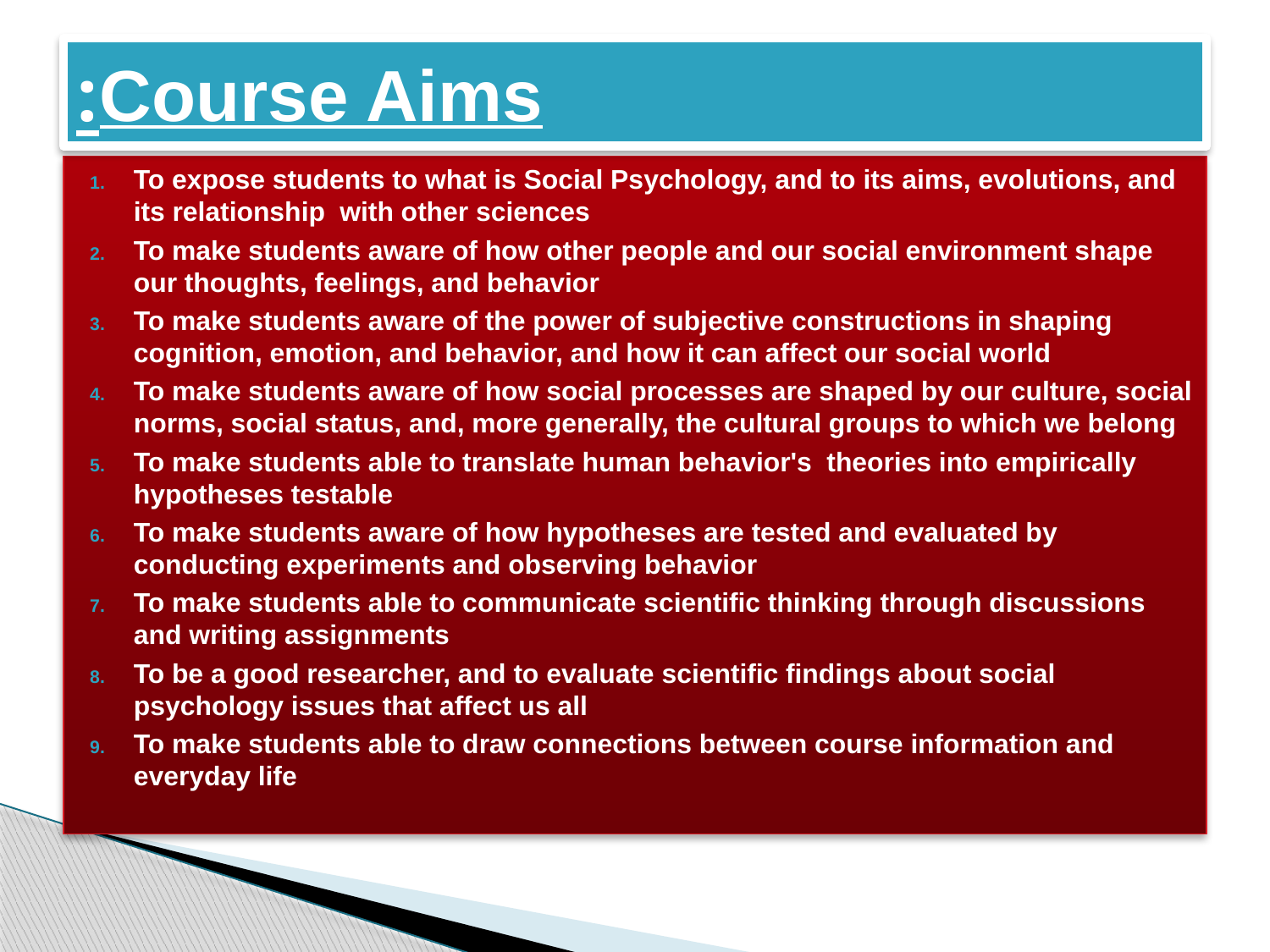

# Course Aims:
To expose students to what is Social Psychology, and to its aims, evolutions, and its relationship  with other sciences
To make students aware of how other people and our social environment shape our thoughts, feelings, and behavior
To make students aware of the power of subjective constructions in shaping cognition, emotion, and behavior, and how it can affect our social world
To make students aware of how social processes are shaped by our culture, social norms, social status, and, more generally, the cultural groups to which we belong
To make students able to translate human behavior's  theories into empirically hypotheses testable
To make students aware of how hypotheses are tested and evaluated by conducting experiments and observing behavior
To make students able to communicate scientific thinking through discussions and writing assignments
To be a good researcher, and to evaluate scientific findings about social psychology issues that affect us all
To make students able to draw connections between course information and everyday life